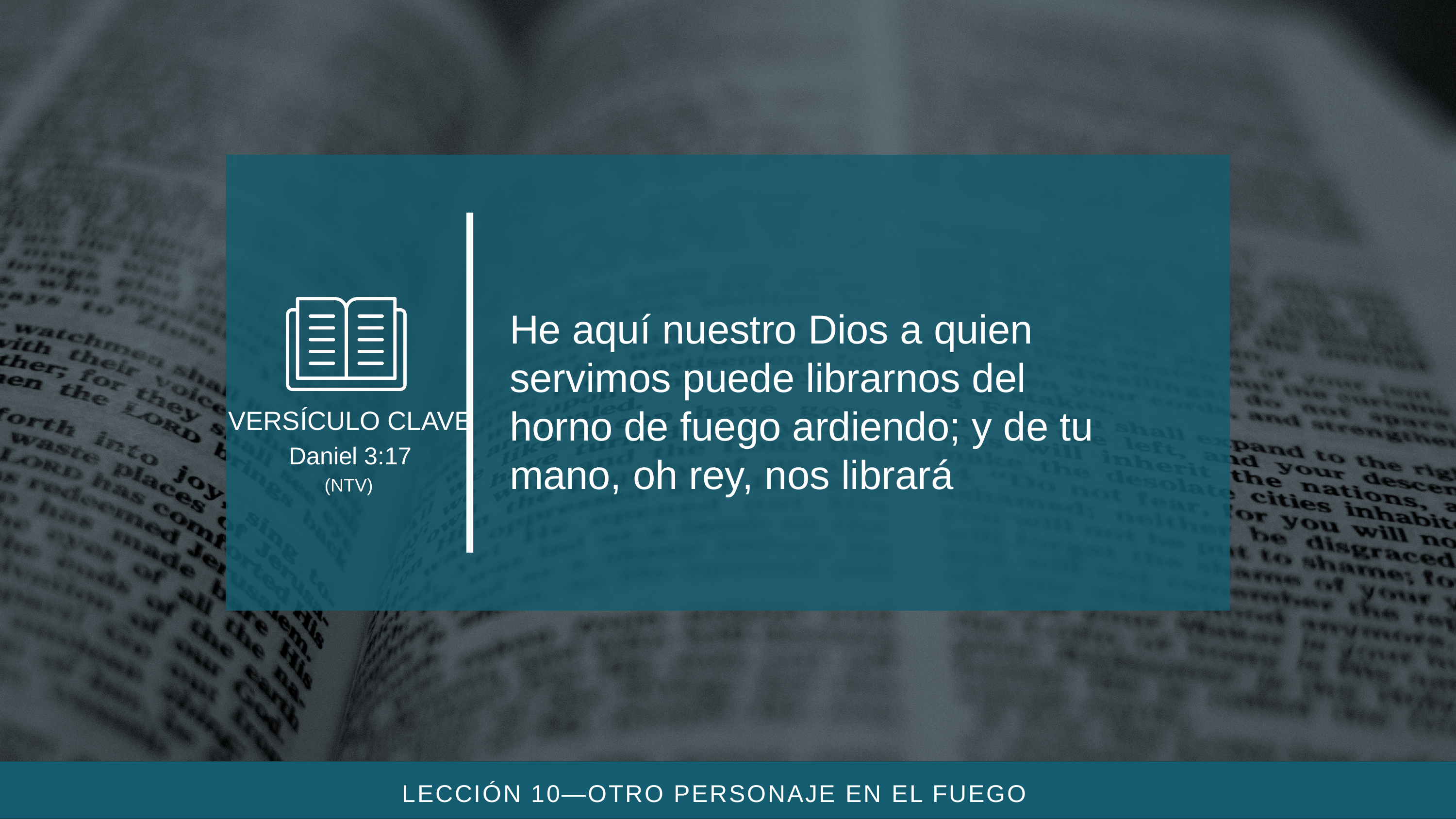

He aquí nuestro Dios a quien servimos puede librarnos del horno de fuego ardiendo; y de tu mano, oh rey, nos librará
(NTV)